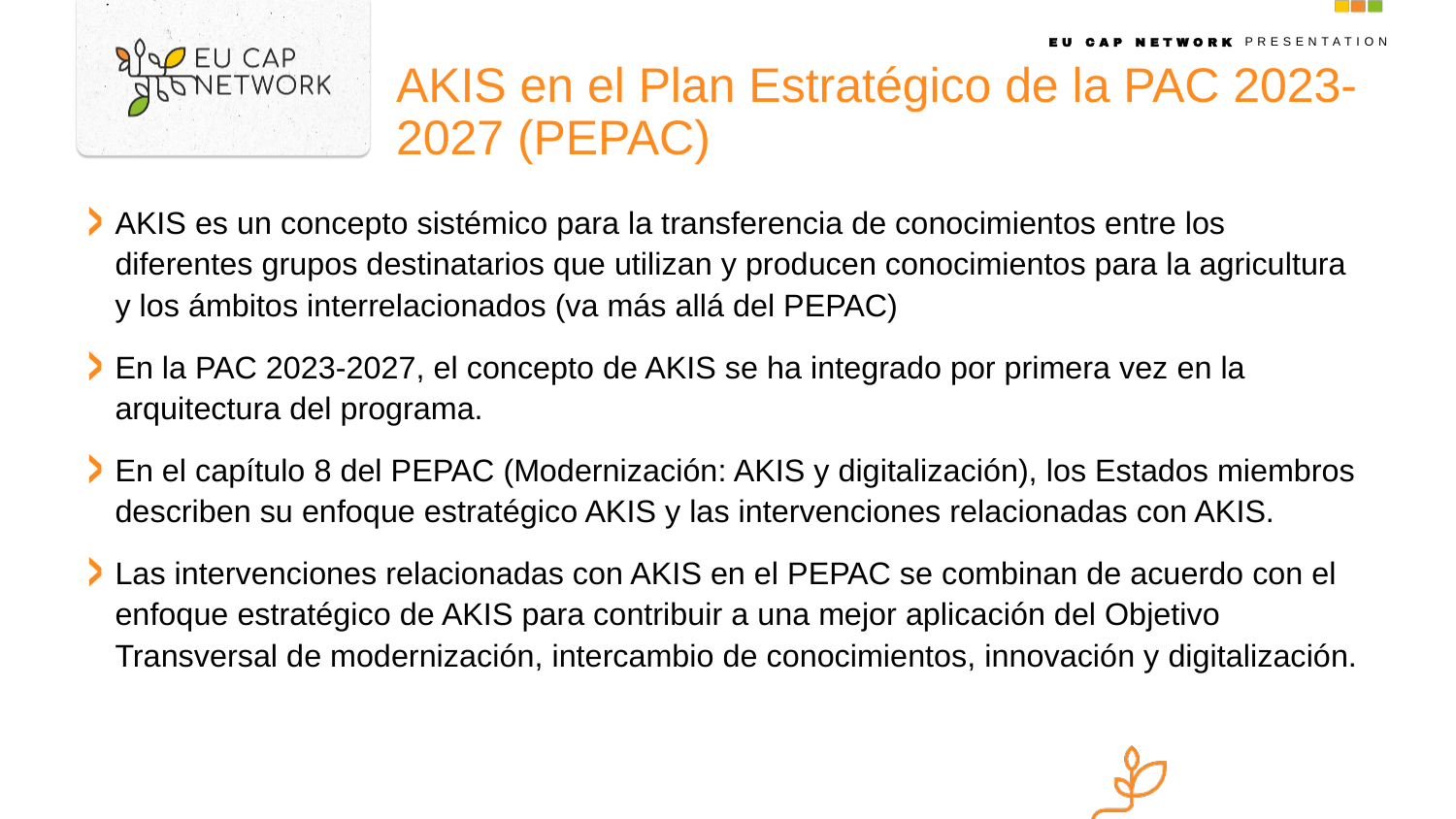

# AKIS en el Plan Estratégico de la PAC 2023-2027 (PEPAC)
AKIS es un concepto sistémico para la transferencia de conocimientos entre los diferentes grupos destinatarios que utilizan y producen conocimientos para la agricultura y los ámbitos interrelacionados (va más allá del PEPAC)
En la PAC 2023-2027, el concepto de AKIS se ha integrado por primera vez en la arquitectura del programa.
En el capítulo 8 del PEPAC (Modernización: AKIS y digitalización), los Estados miembros describen su enfoque estratégico AKIS y las intervenciones relacionadas con AKIS.
Las intervenciones relacionadas con AKIS en el PEPAC se combinan de acuerdo con el enfoque estratégico de AKIS para contribuir a una mejor aplicación del Objetivo Transversal de modernización, intercambio de conocimientos, innovación y digitalización.